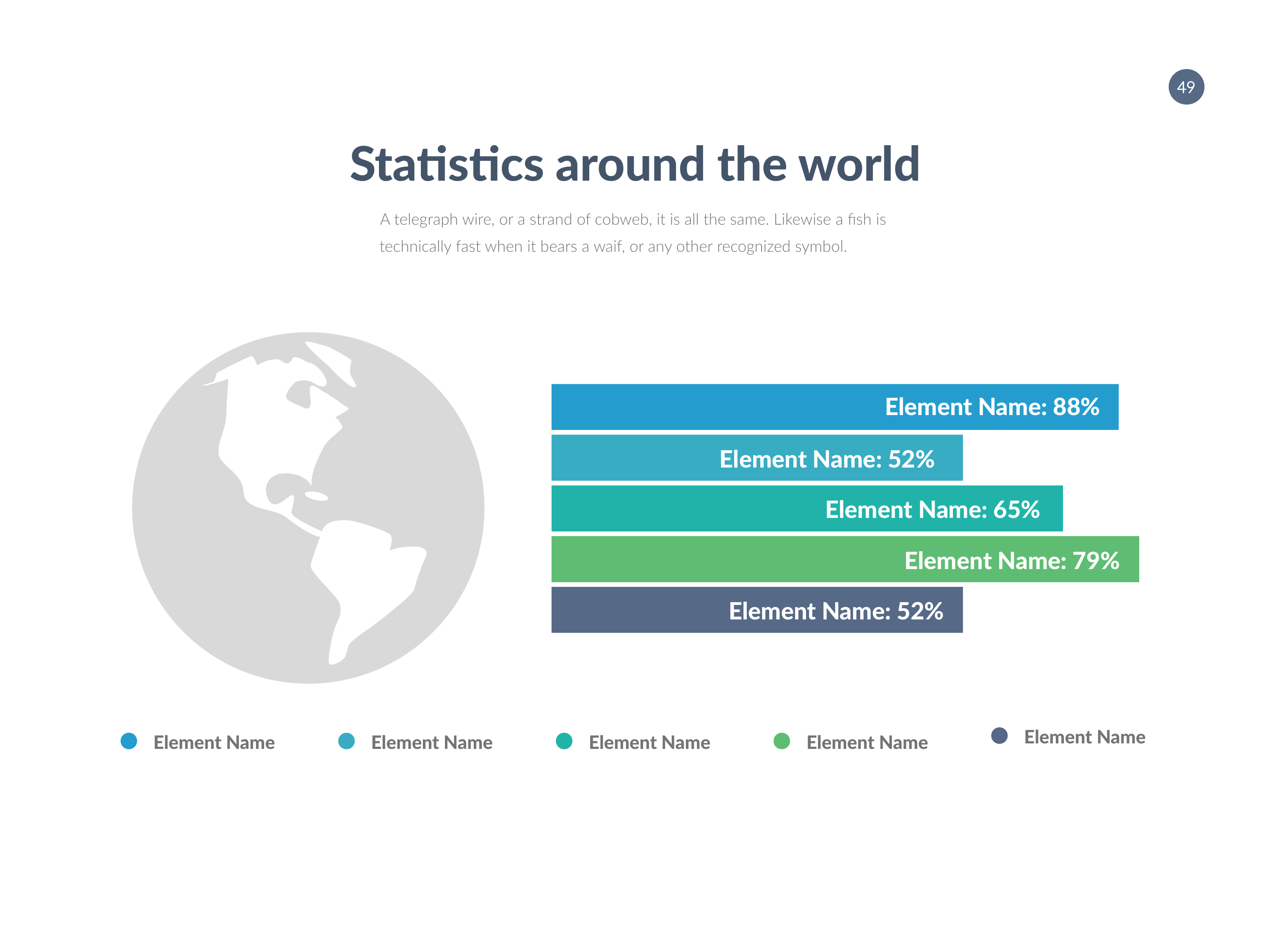

Statistics around the world
A telegraph wire, or a strand of cobweb, it is all the same. Likewise a fish is technically fast when it bears a waif, or any other recognized symbol.

Element Name: 88%

Element Name: 52%

Element Name: 65%

Element Name: 79%

Element Name: 52%
Element Name

Element Name
Element Name
Element Name
Element Name